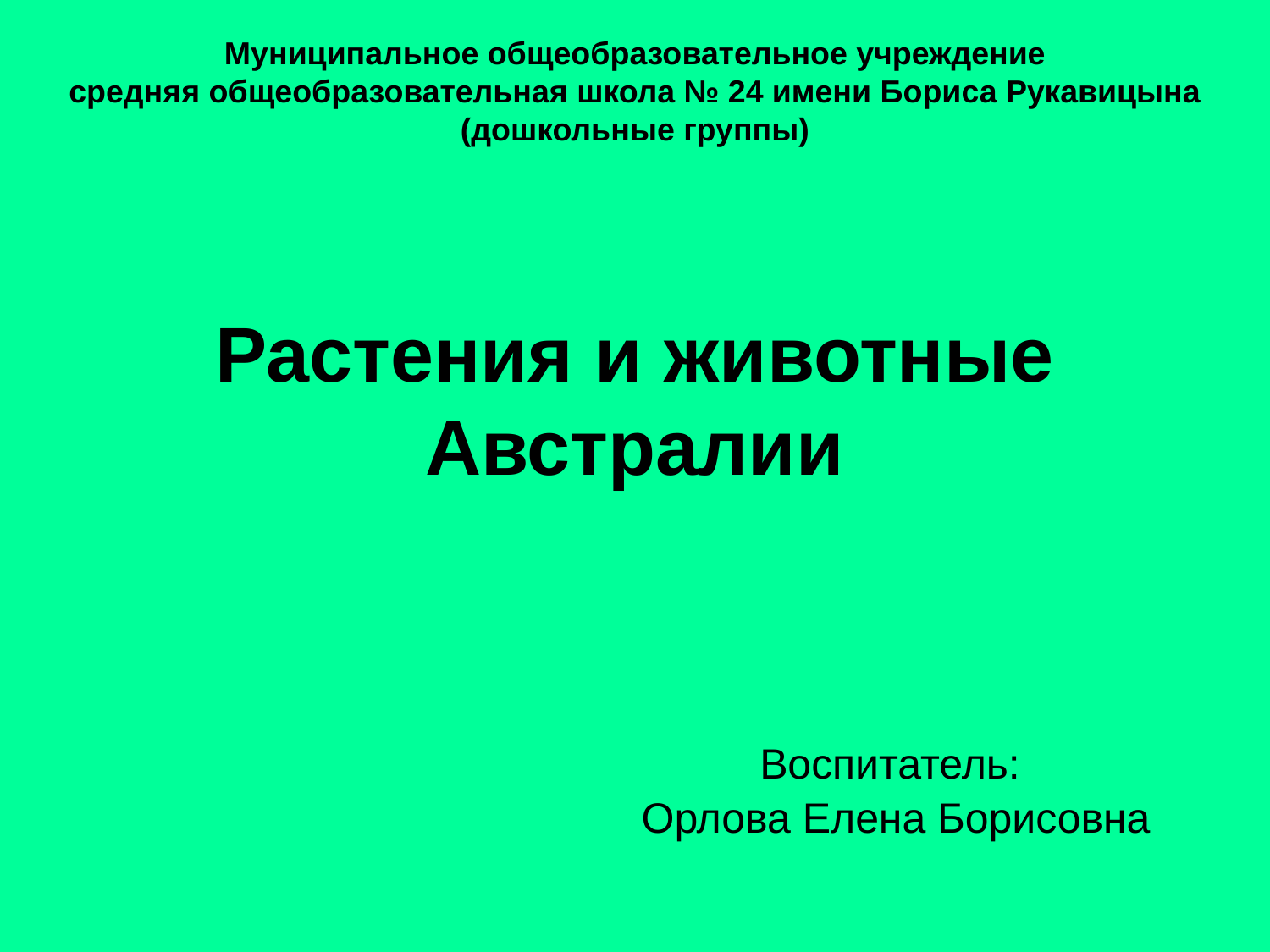

Муниципальное общеобразовательное учреждение
средняя общеобразовательная школа № 24 имени Бориса Рукавицына
(дошкольные группы)
# Растения и животные Австралии
Воспитатель:
 Орлова Елена Борисовна